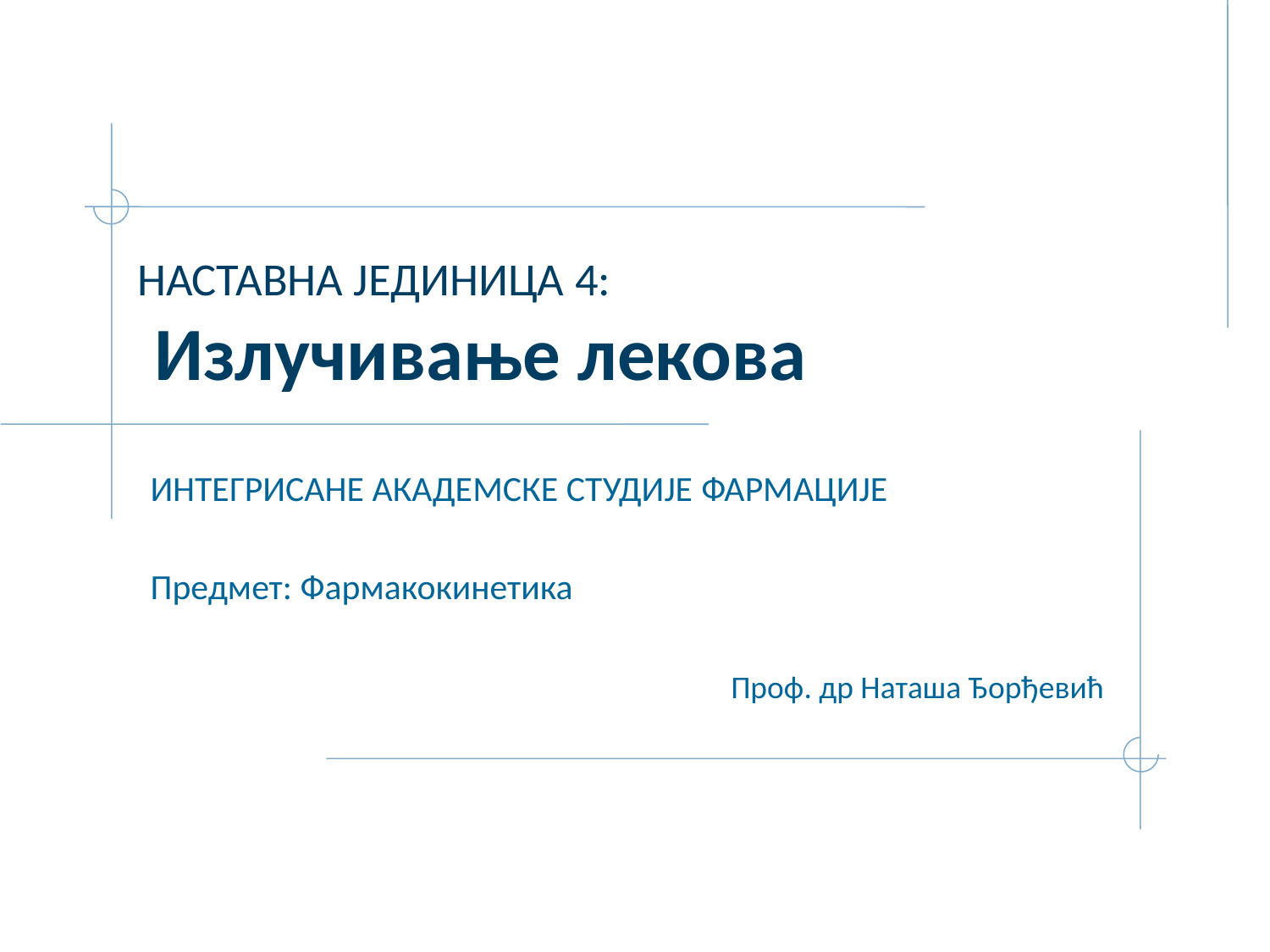

# НАСТАВНА ЈЕДИНИЦА 4: Излучивање лекова
ИНТЕГРИСАНЕ АКАДЕМСКЕ СТУДИЈЕ ФАРМАЦИЈЕ

Предмет: Фармакокинетика

Проф. др Наташа Ђорђевић